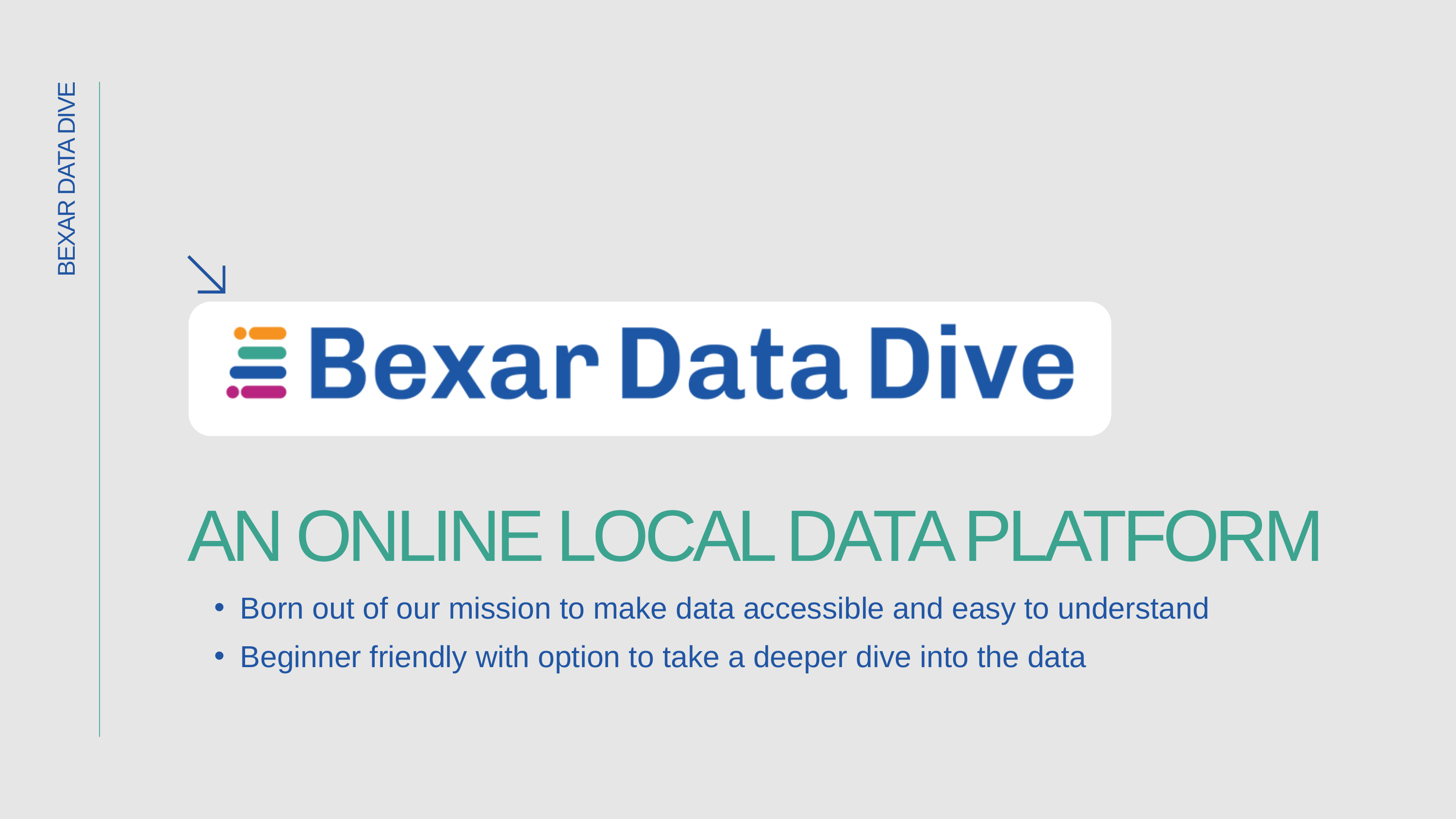

BEXAR DATA DIVE

AN ONLINE LOCAL DATA PLATFORM
Born out of our mission to make data accessible and easy to understand
Beginner friendly with option to take a deeper dive into the data